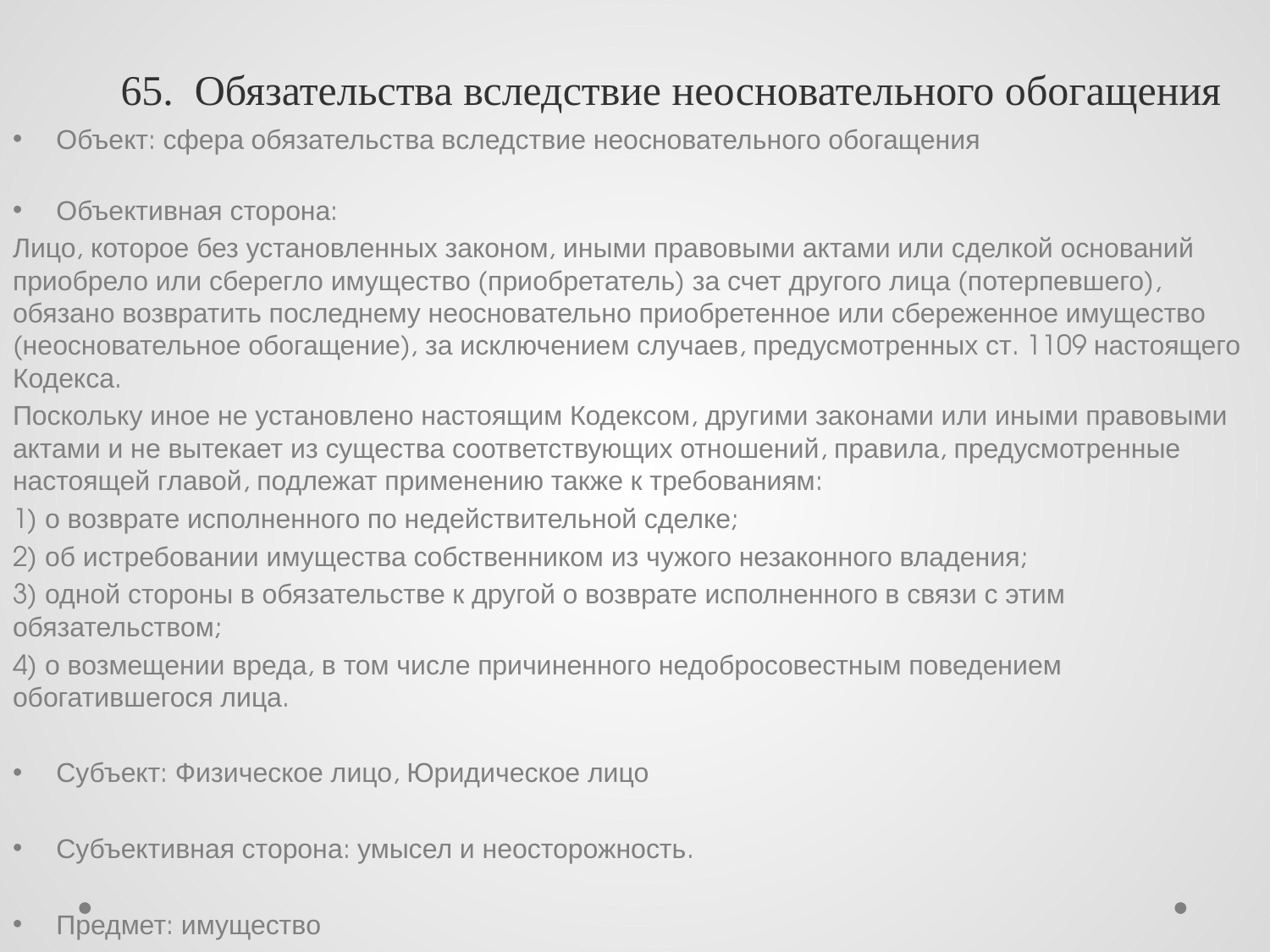

# 65.  Обязательства вследствие неосновательного обогащения
Объект: сфера обязательства вследствие неосновательного обогащения
Объективная сторона:
Лицо, которое без установленных законом, иными правовыми актами или сделкой оснований приобрело или сберегло имущество (приобретатель) за счет другого лица (потерпевшего), обязано возвратить последнему неосновательно приобретенное или сбереженное имущество (неосновательное обогащение), за исключением случаев, предусмотренных ст. 1109 настоящего Кодекса.
Поскольку иное не установлено настоящим Кодексом, другими законами или иными правовыми актами и не вытекает из существа соответствующих отношений, правила, предусмотренные настоящей главой, подлежат применению также к требованиям:
1) о возврате исполненного по недействительной сделке;
2) об истребовании имущества собственником из чужого незаконного владения;
3) одной стороны в обязательстве к другой о возврате исполненного в связи с этим обязательством;
4) о возмещении вреда, в том числе причиненного недобросовестным поведением обогатившегося лица.

Субъект: Физическое лицо, Юридическое лицо

Субъективная сторона: умысел и неосторожность.

Предмет: имущество